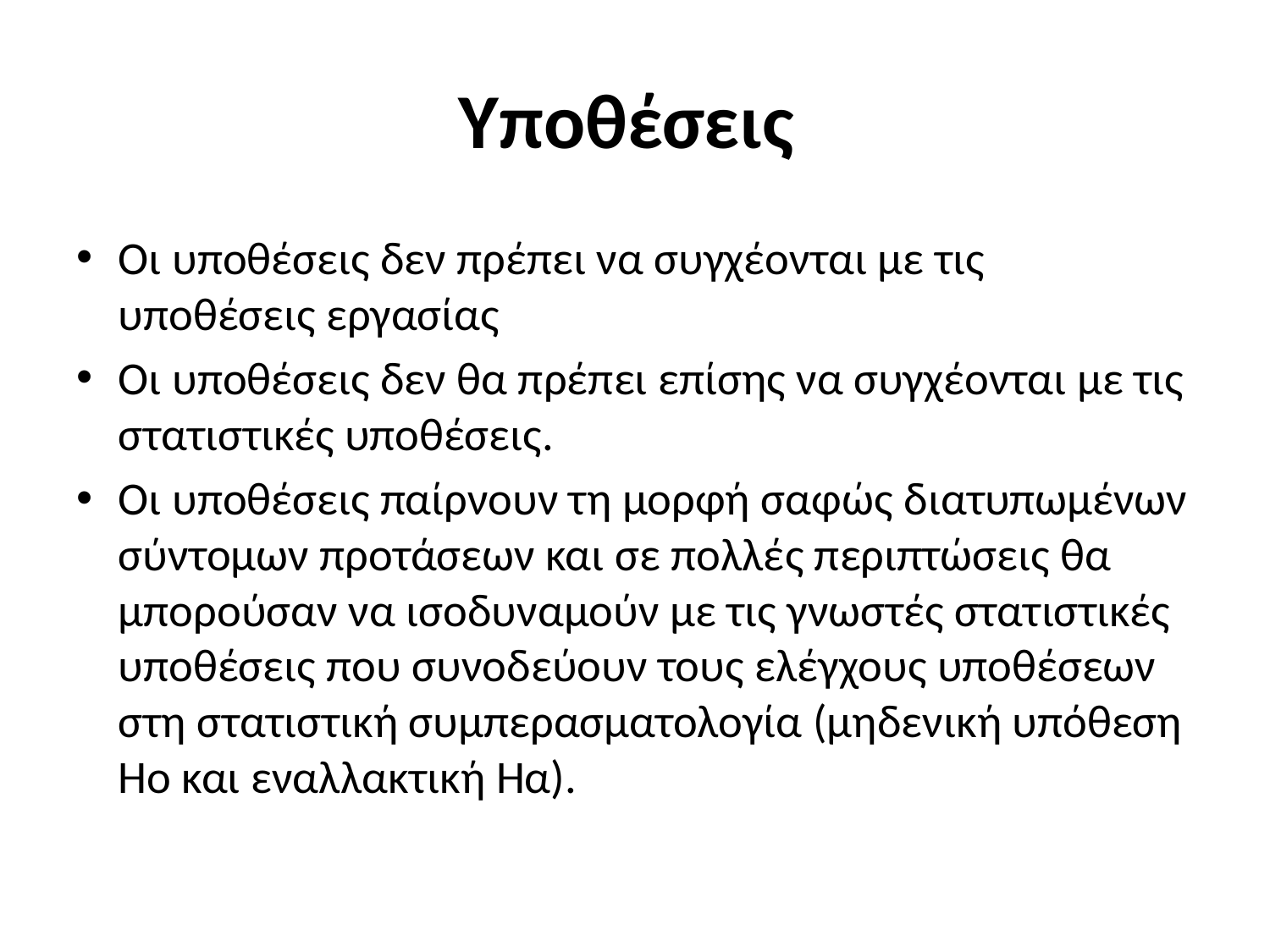

# Υποθέσεις
Οι υποθέσεις δεν πρέπει να συγχέονται με τις υποθέσεις εργασίας
Οι υποθέσεις δεν θα πρέπει επίσης να συγχέονται με τις στατιστικές υποθέσεις.
Οι υποθέσεις παίρνουν τη μορφή σαφώς διατυπωμένων σύντομων προτάσεων και σε πολλές περιπτώσεις θα μπορούσαν να ισοδυναμούν με τις γνωστές στατιστικές υποθέσεις που συνοδεύουν τους ελέγχους υποθέσεων στη στατιστική συμπερασματολογία (μηδενική υπόθεση Ηο και εναλλακτική Ηα).